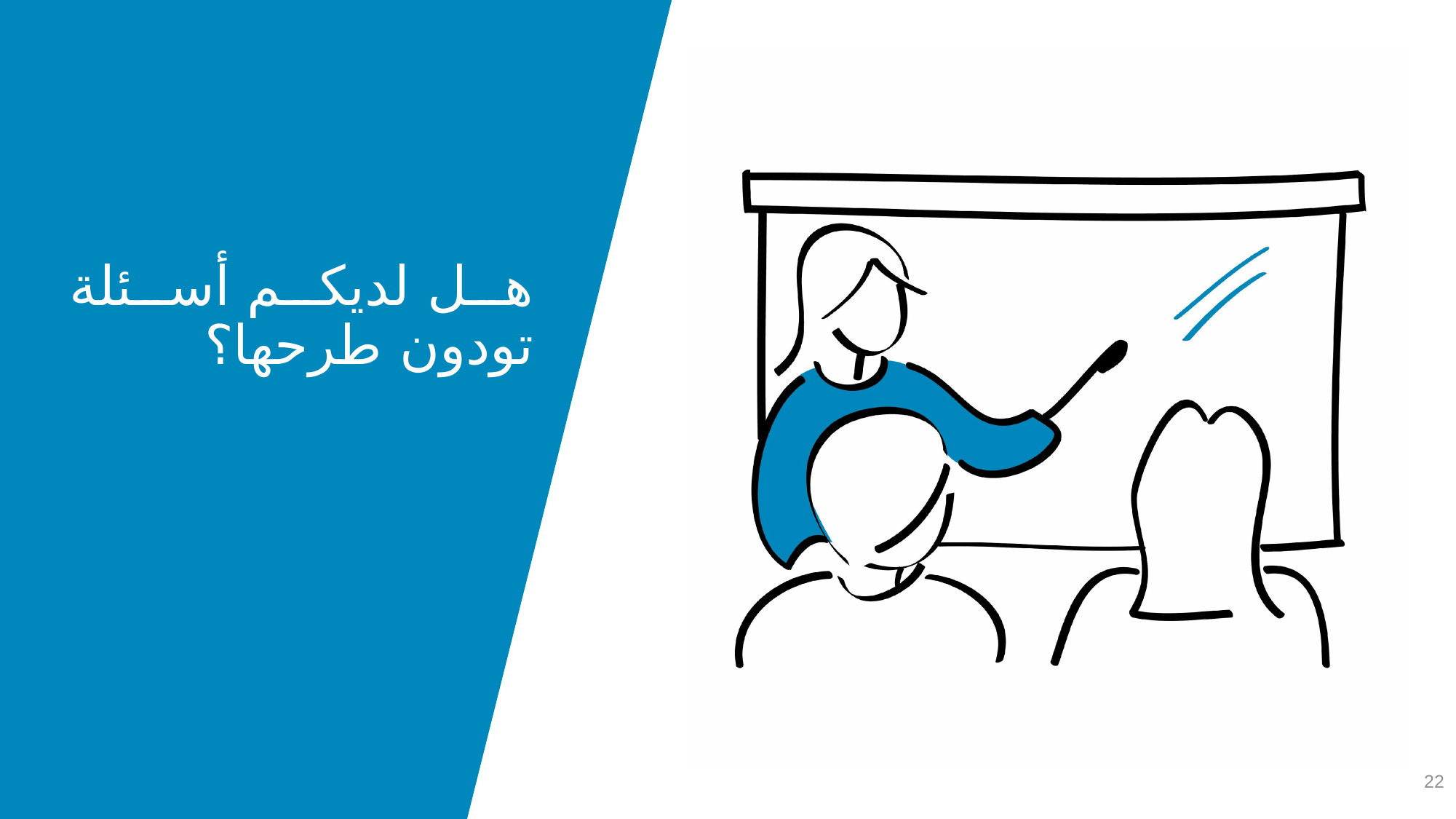

# هل لديكم أسئلة تودون طرحها؟
22